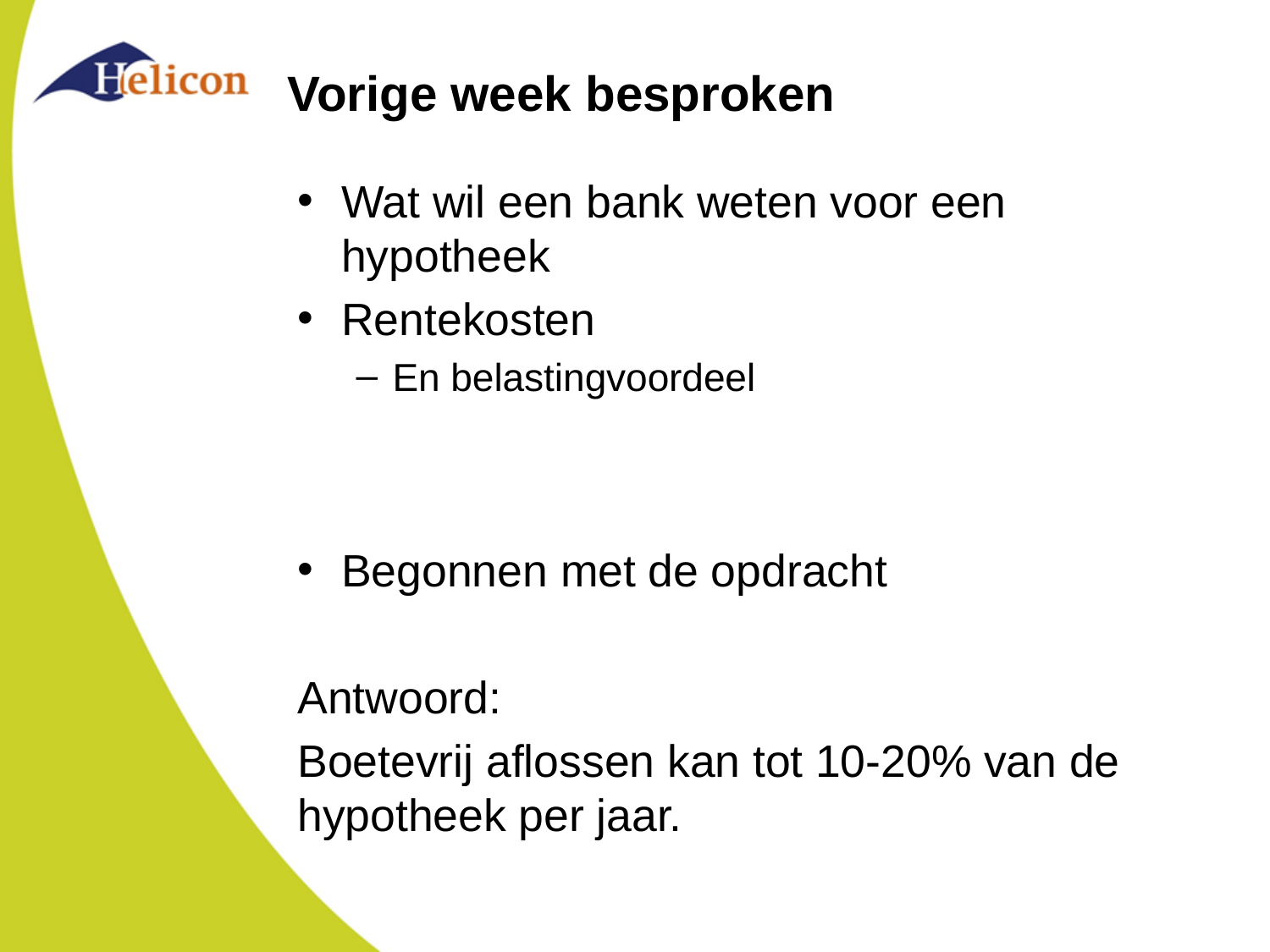

# Vorige week besproken
Wat wil een bank weten voor een hypotheek
Rentekosten
En belastingvoordeel

Begonnen met de opdracht

Antwoord:
Boetevrij aflossen kan tot 10-20% van de hypotheek per jaar.